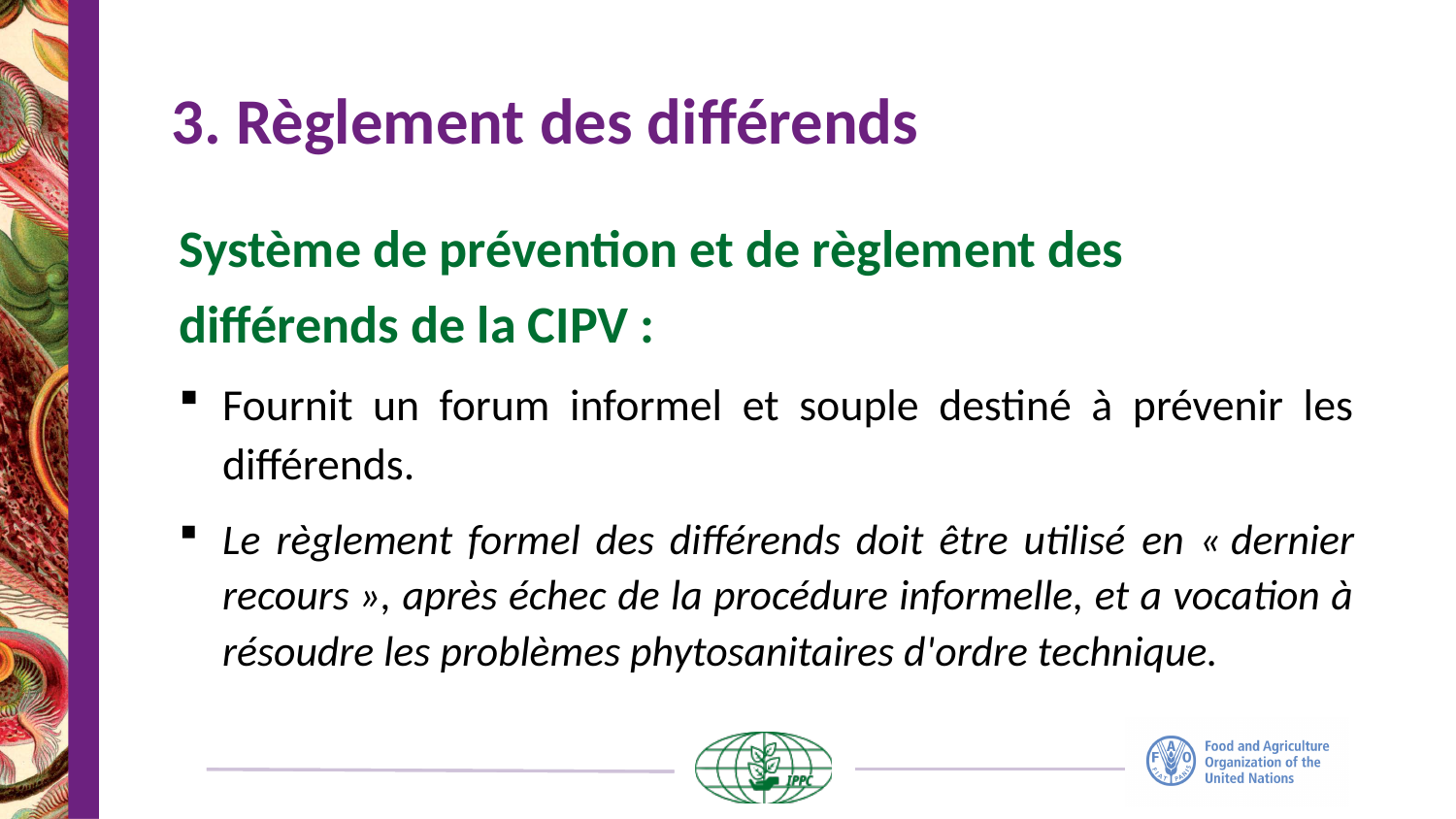

# 3. Règlement des différends
Système de prévention et de règlement des différends de la CIPV :
Fournit un forum informel et souple destiné à prévenir les différends.
Le règlement formel des différends doit être utilisé en « dernier recours », après échec de la procédure informelle, et a vocation à résoudre les problèmes phytosanitaires d'ordre technique.